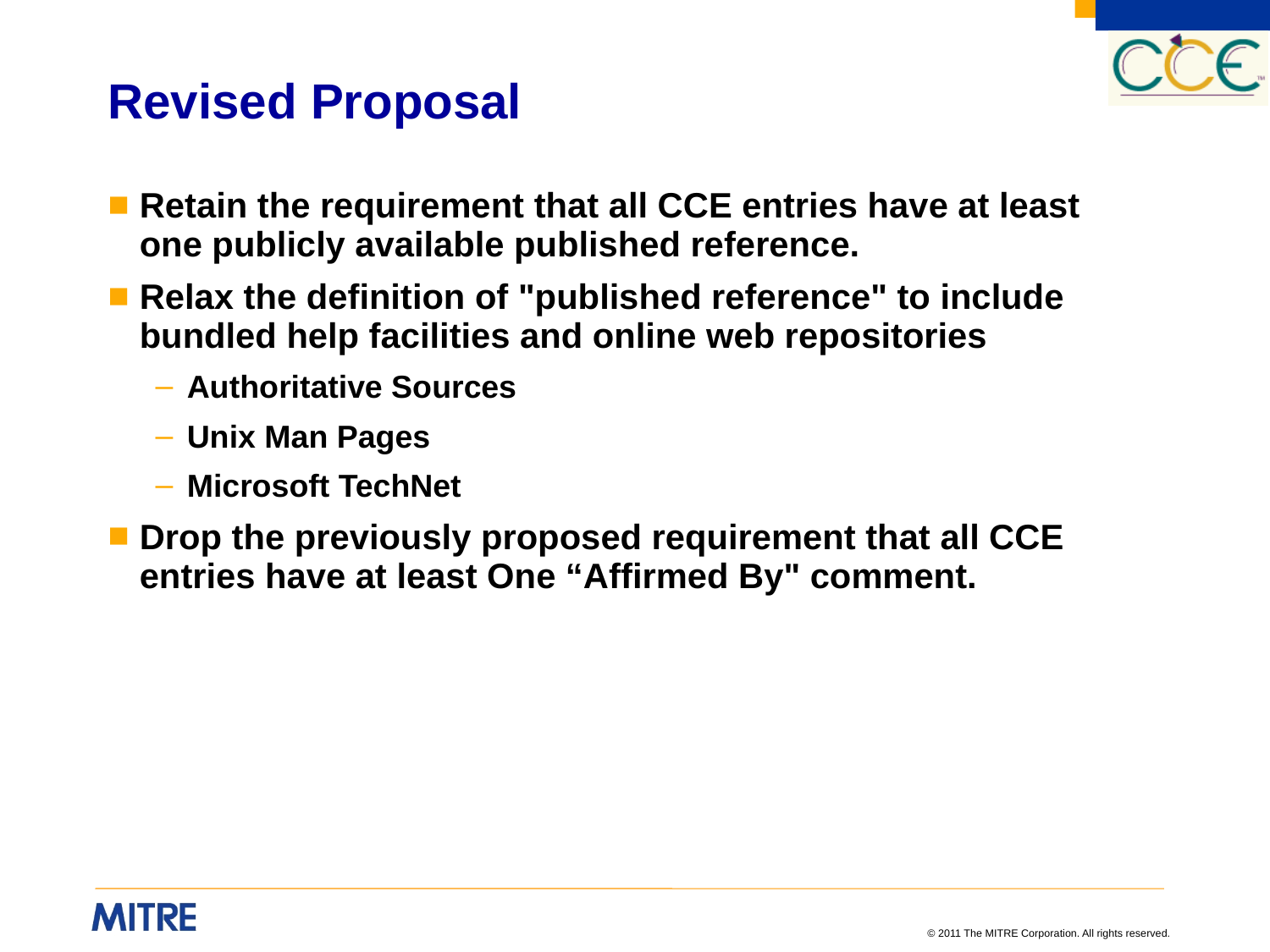

# Revised Proposal
Retain the requirement that all CCE entries have at least one publicly available published reference.
Relax the definition of "published reference" to include bundled help facilities and online web repositories
Authoritative Sources
Unix Man Pages
Microsoft TechNet
Drop the previously proposed requirement that all CCE entries have at least One “Affirmed By" comment.